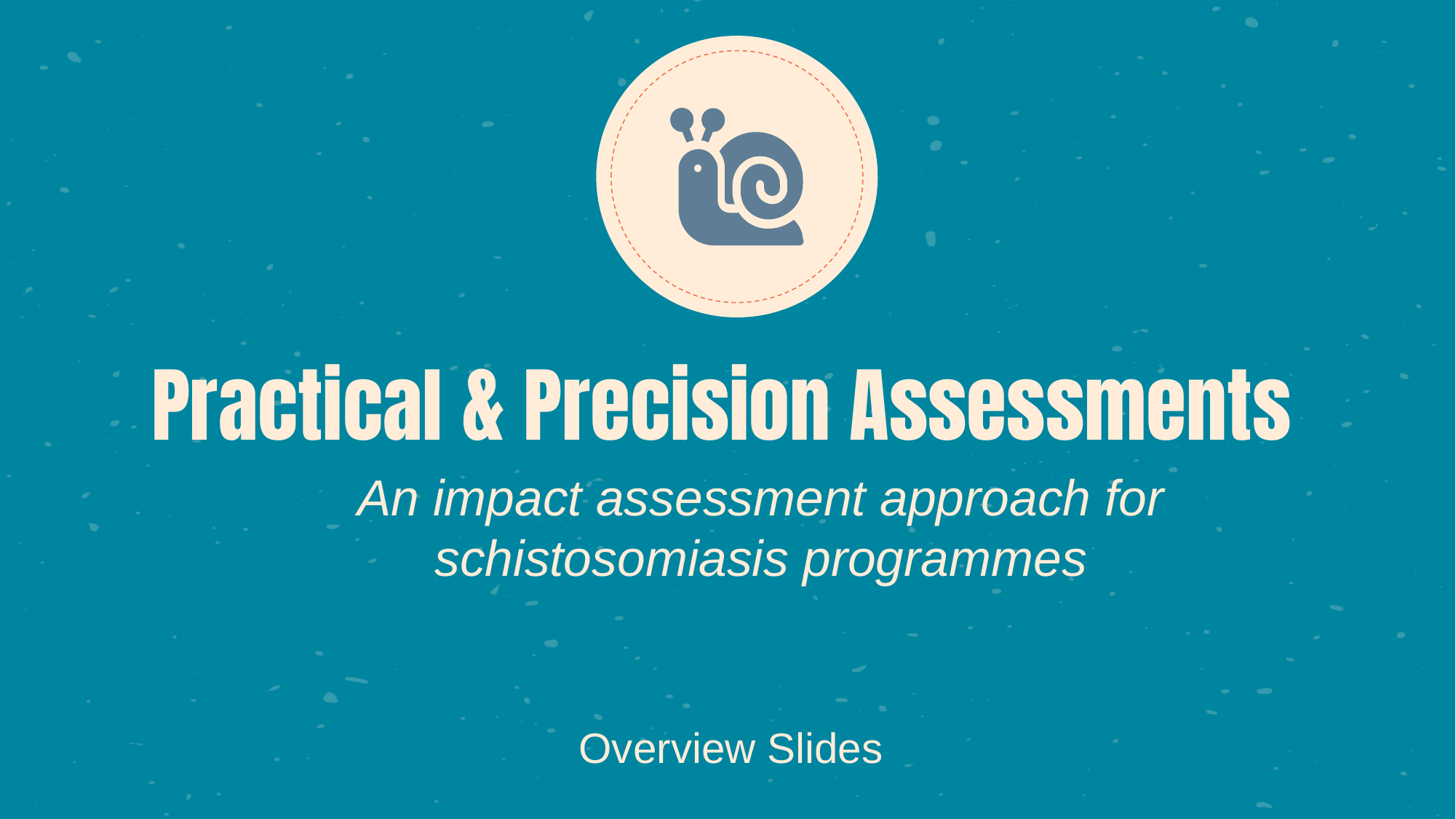

# Practical & Precision Assessments
An impact assessment approach for schistosomiasis programmes
Overview Slides